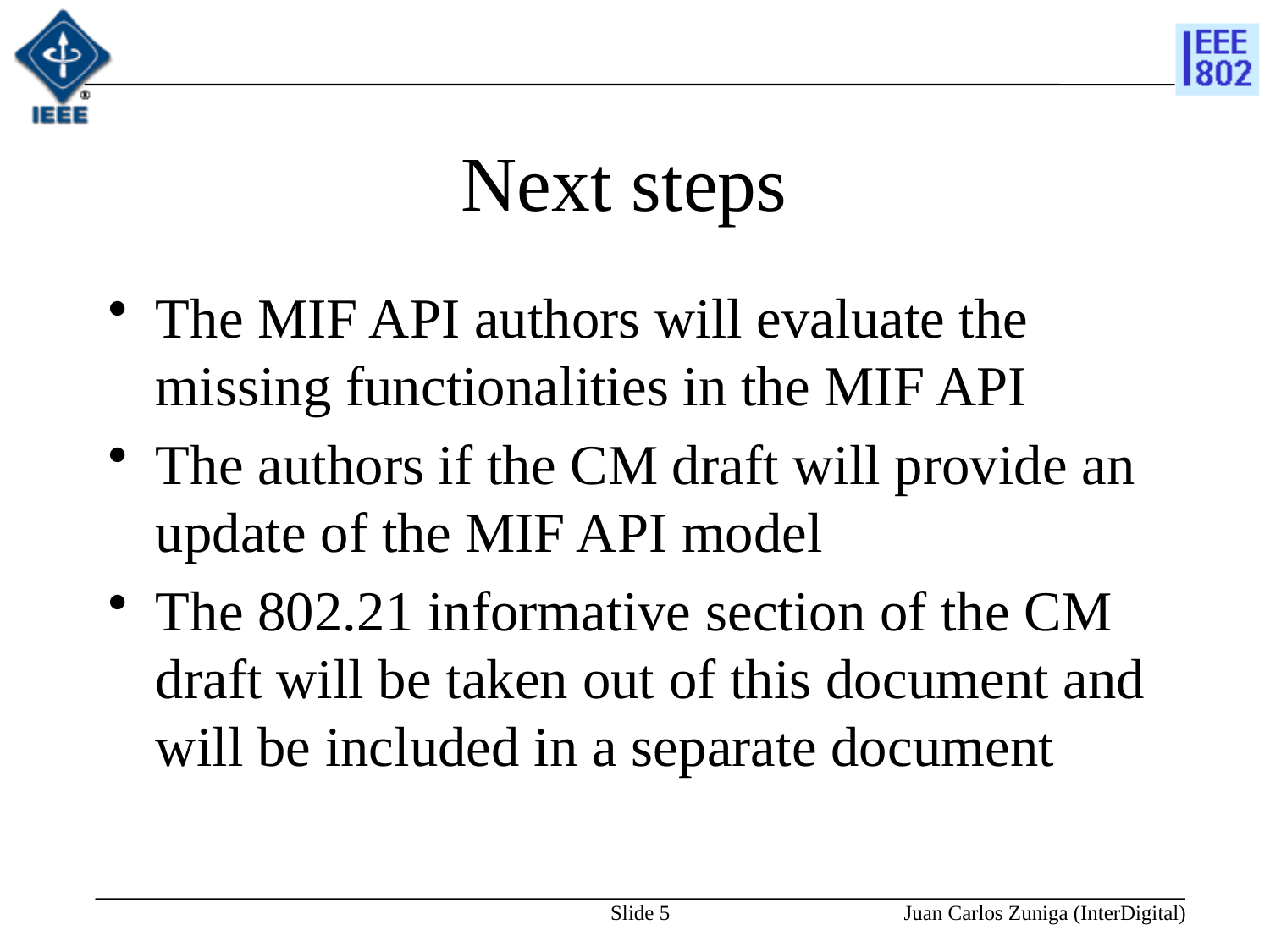

# Next steps
The MIF API authors will evaluate the missing functionalities in the MIF API
The authors if the CM draft will provide an update of the MIF API model
The 802.21 informative section of the CM draft will be taken out of this document and will be included in a separate document

Juan Carlos Zuniga (InterDigital)
5